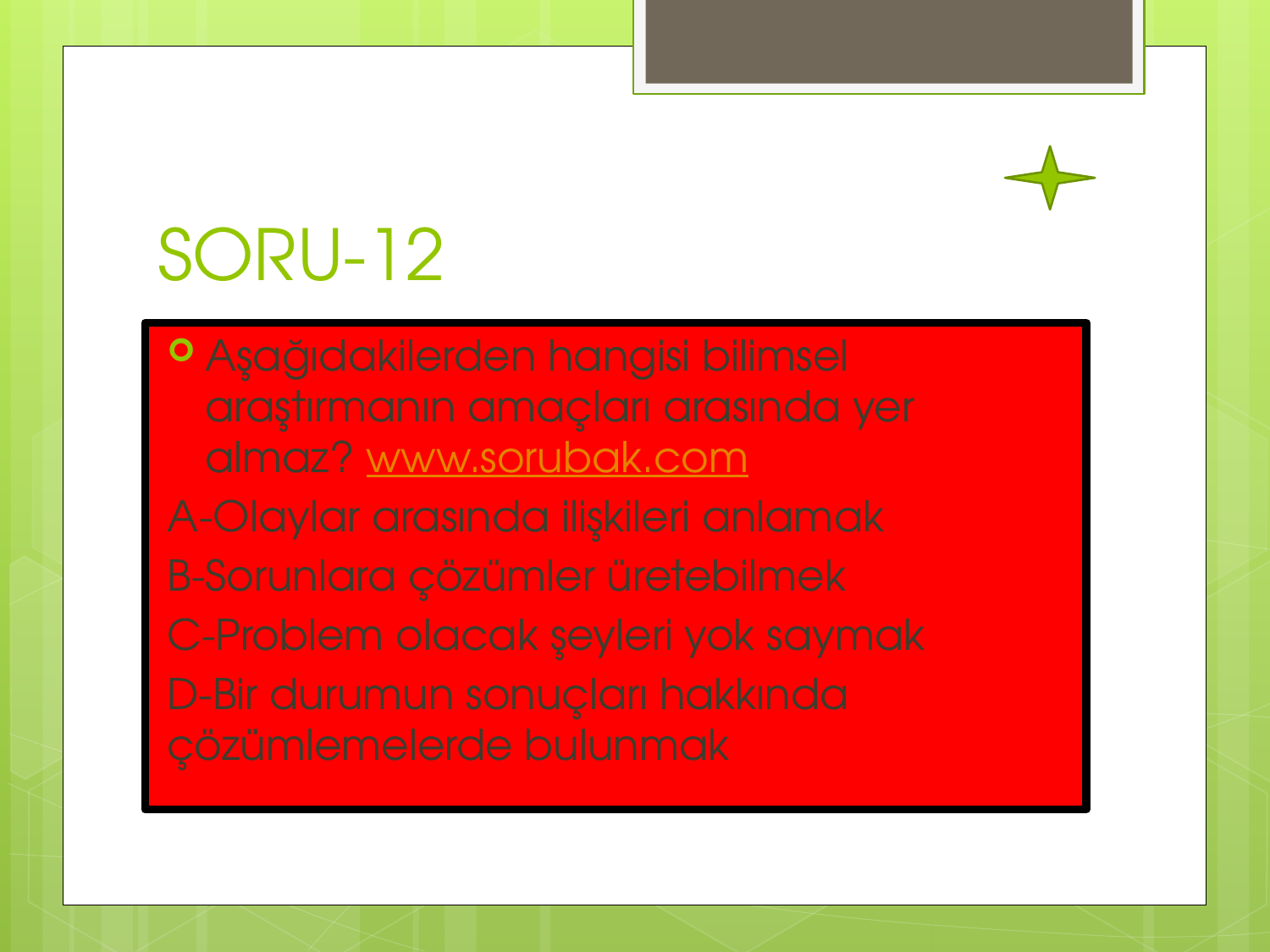

# SORU-12

Aşağıdakilerden hangisi bilimsel araştırmanın amaçları arasında yer almaz? www.sorubak.com
A-Olaylar arasında ilişkileri anlamak
B-Sorunlara çözümler üretebilmek
C-Problem olacak şeyleri yok saymak
D-Bir durumun sonuçları hakkında çözümlemelerde bulunmak